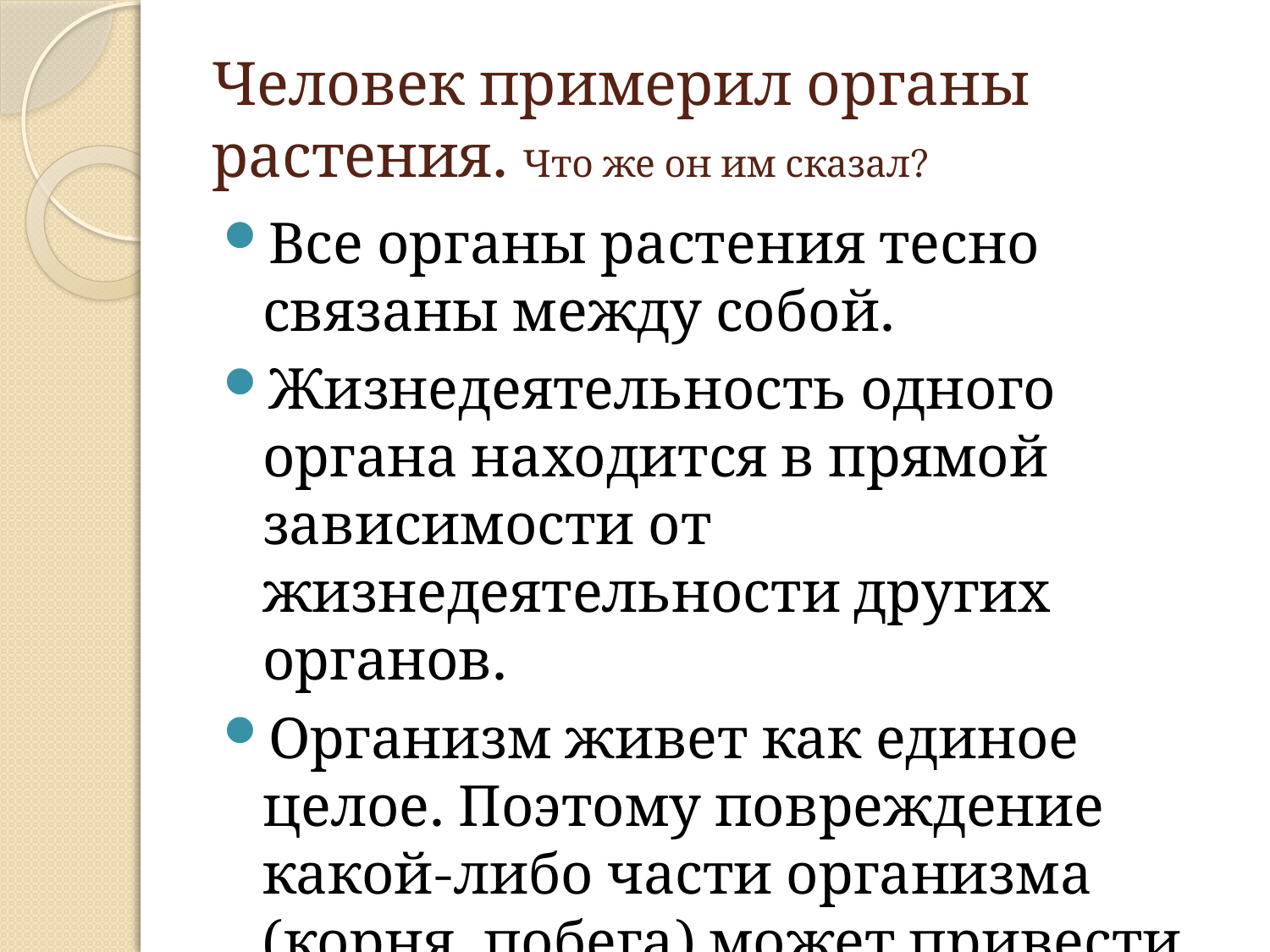

# Человек примерил органы растения. Что же он им сказал?
Все органы растения тесно связаны между собой.
Жизнедеятельность одного органа находится в прямой зависимости от жизнедеятельности других органов.
Организм живет как единое целое. Поэтому повреждение какой-либо части организма (корня, побега) может привести растение к гибели.